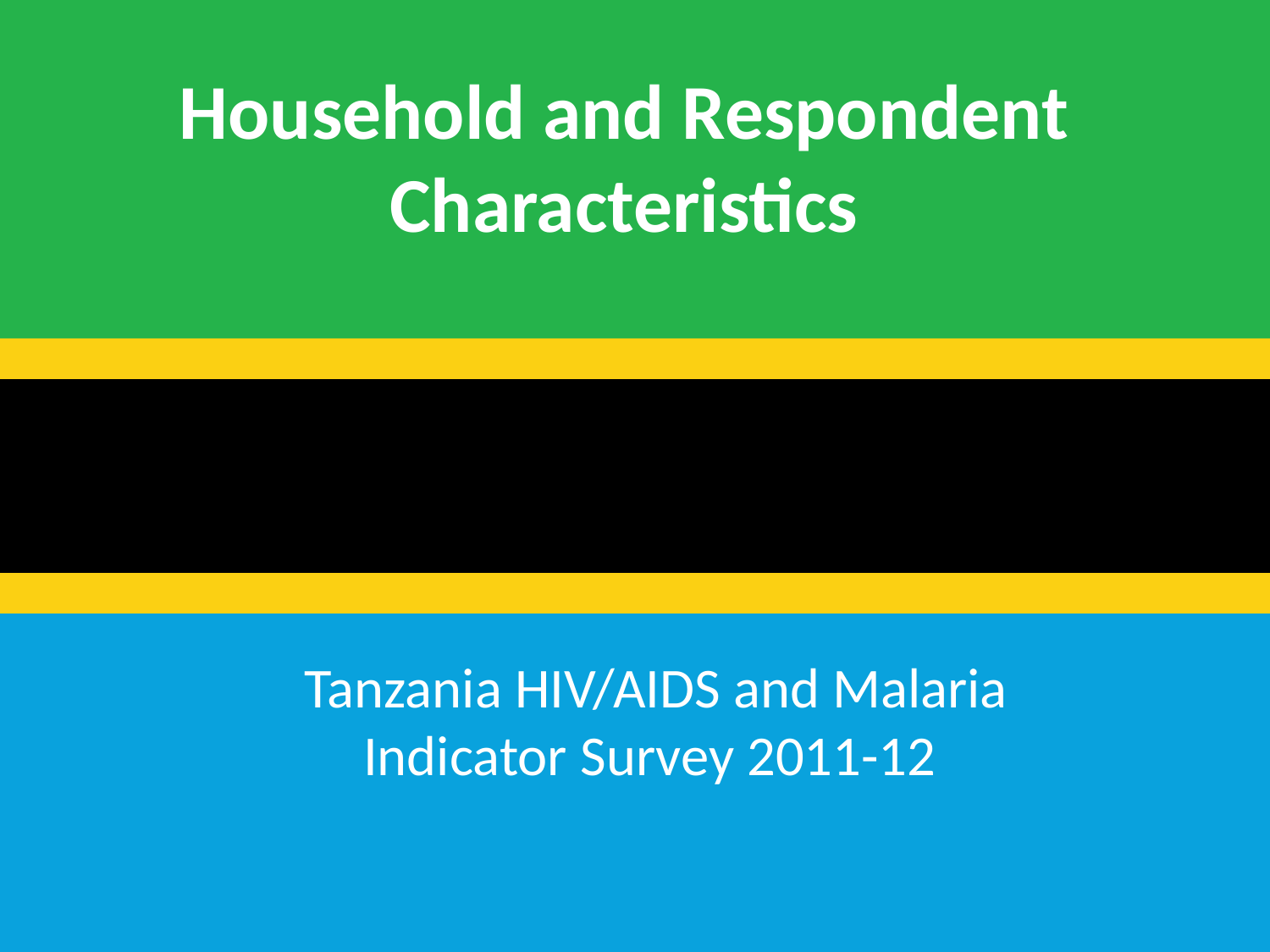

# Household and Respondent Characteristics

Tanzania HIV/AIDS and Malaria Indicator Survey 2011-12